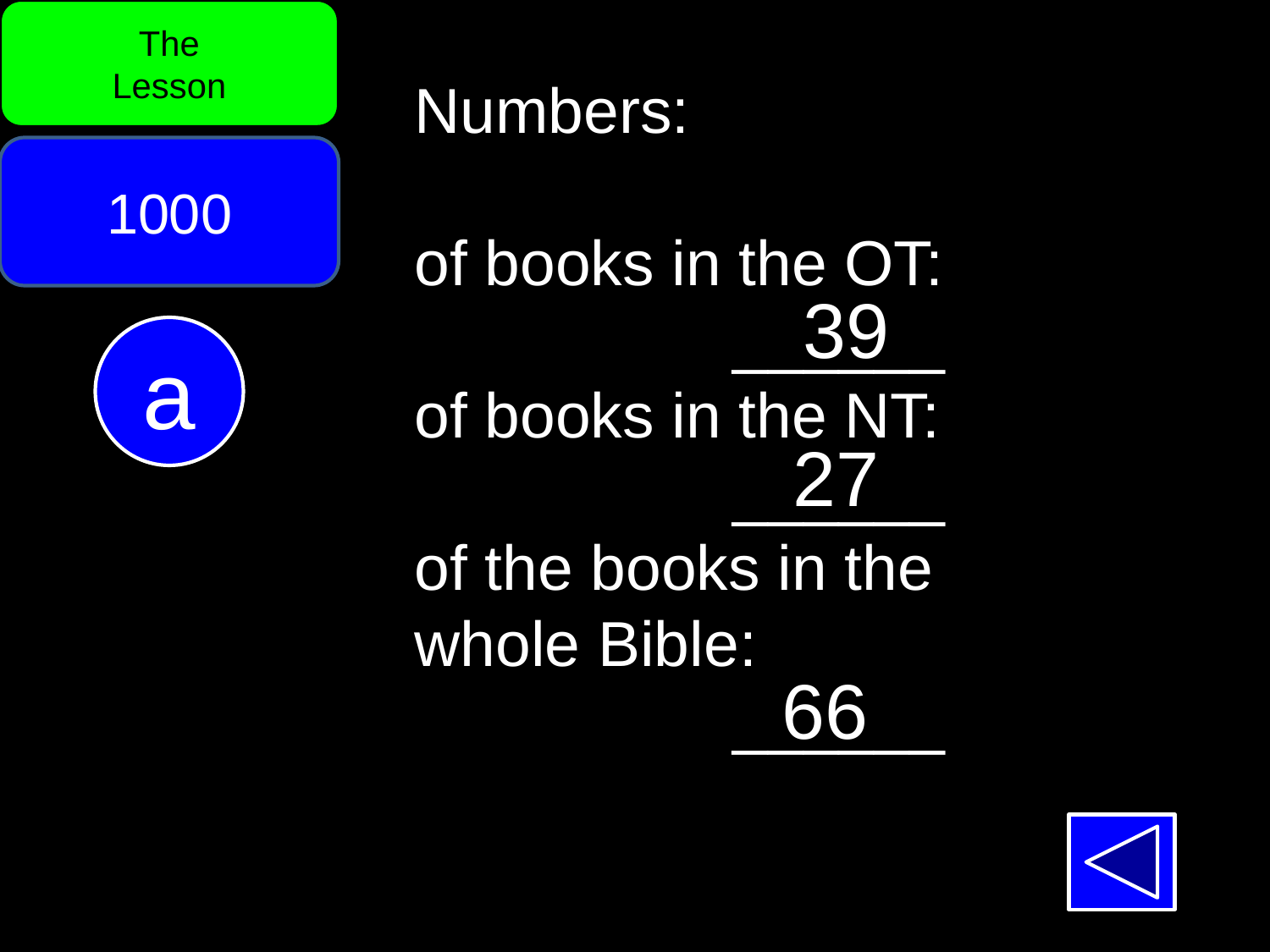

The
Lesson
Numbers:

of books in the OT:
	______
of books in the NT:
	______
of the books in the
whole Bible:
	______
1000
39
a
27
66